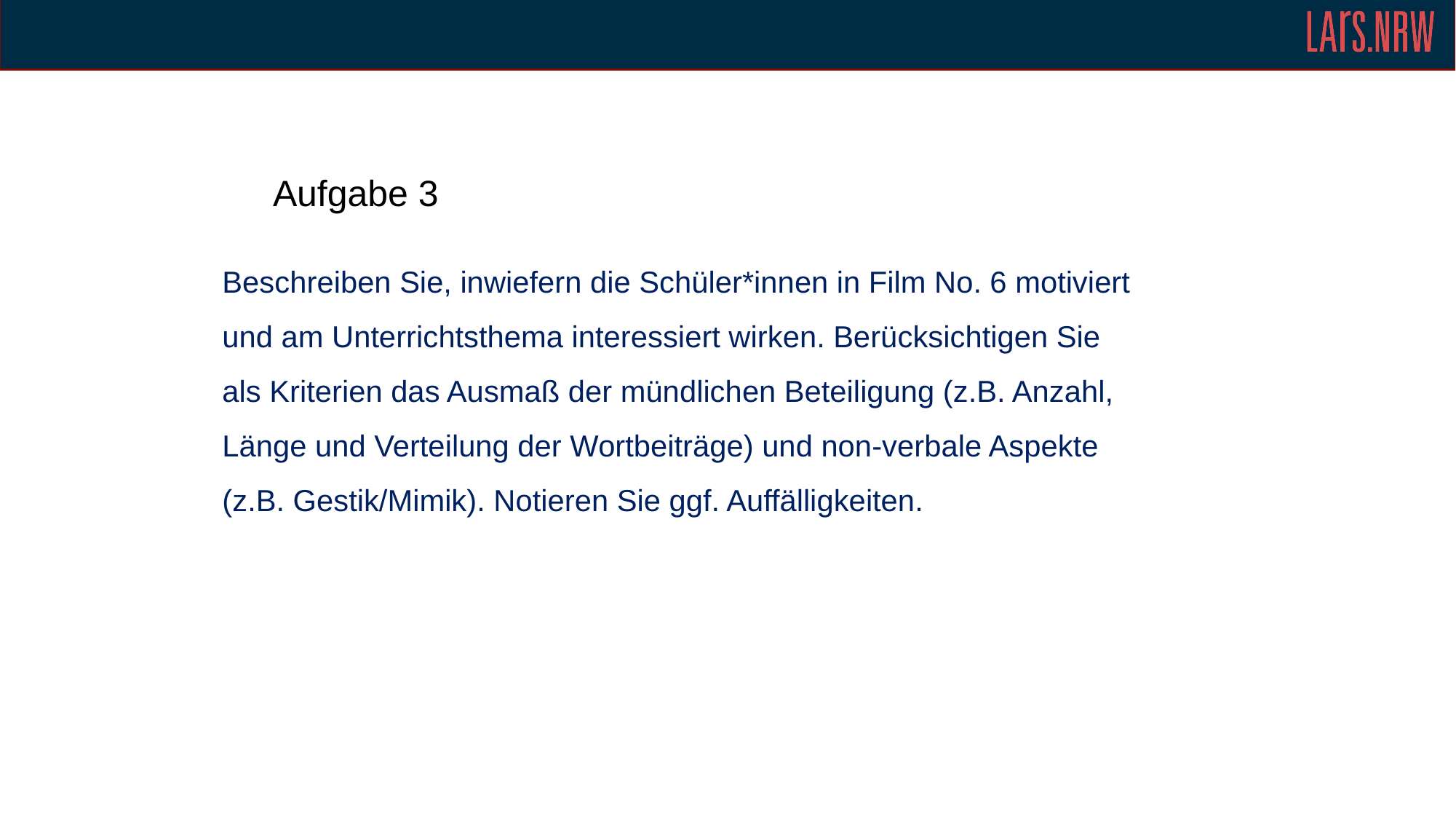

# Aufgabe 3
Beschreiben Sie, inwiefern die Schüler*innen in Film No. 6 motiviert und am Unterrichtsthema interessiert wirken. Berücksichtigen Sie als Kriterien das Ausmaß der mündlichen Beteiligung (z.B. Anzahl, Länge und Verteilung der Wortbeiträge) und non-verbale Aspekte (z.B. Gestik/Mimik). Notieren Sie ggf. Auffälligkeiten.